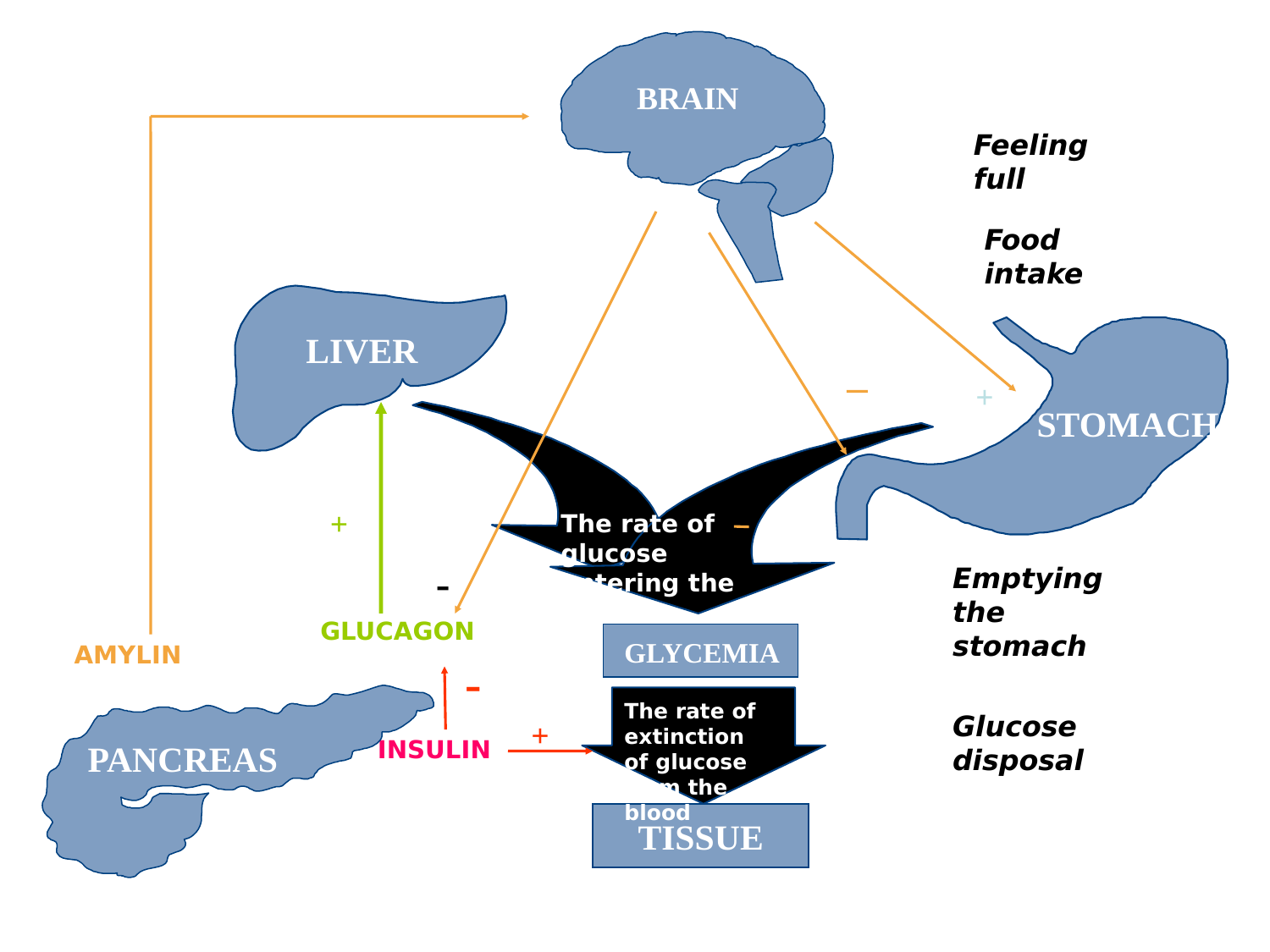

BRAIN

AMYLIN

Feeling full

Food intake

LIVER

+

STOMACH

+
The rate of glucose entering the blood

-
Emptying the stomach

GLUCAGON

GLYCEMIA

-

The rate of extinction of glucose from the blood

+

Glucose disposal

PANCREAS

INSULIN

TISSUE